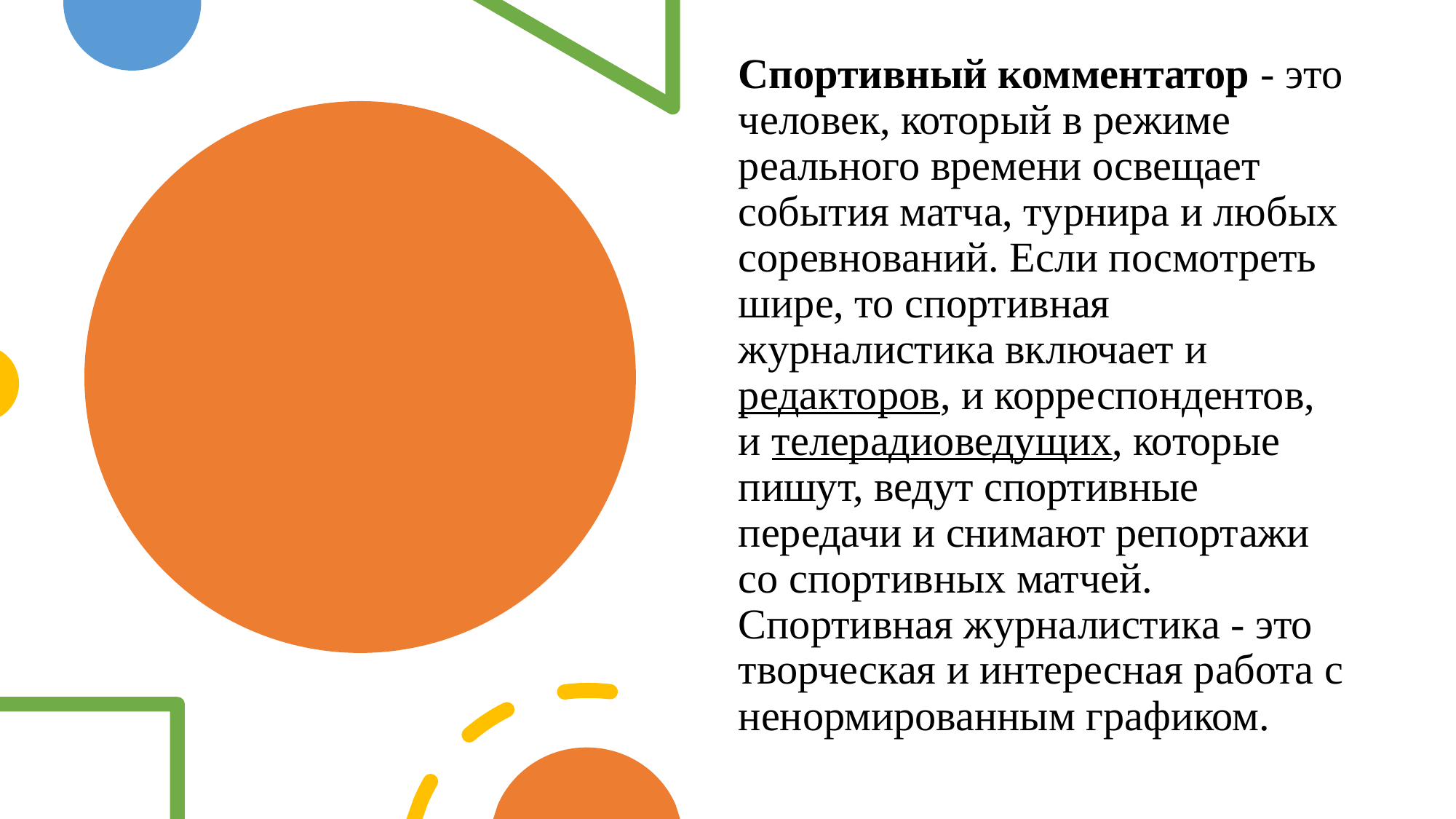

Спортивный комментатор - это человек, который в режиме реального времени освещает события матча, турнира и любых соревнований. Если посмотреть шире, то спортивная журналистика включает и редакторов, и корреспондентов, и телерадиоведущих, которые пишут, ведут спортивные передачи и снимают репортажи со спортивных матчей. Спортивная журналистика - это творческая и интересная работа с ненормированным графиком.